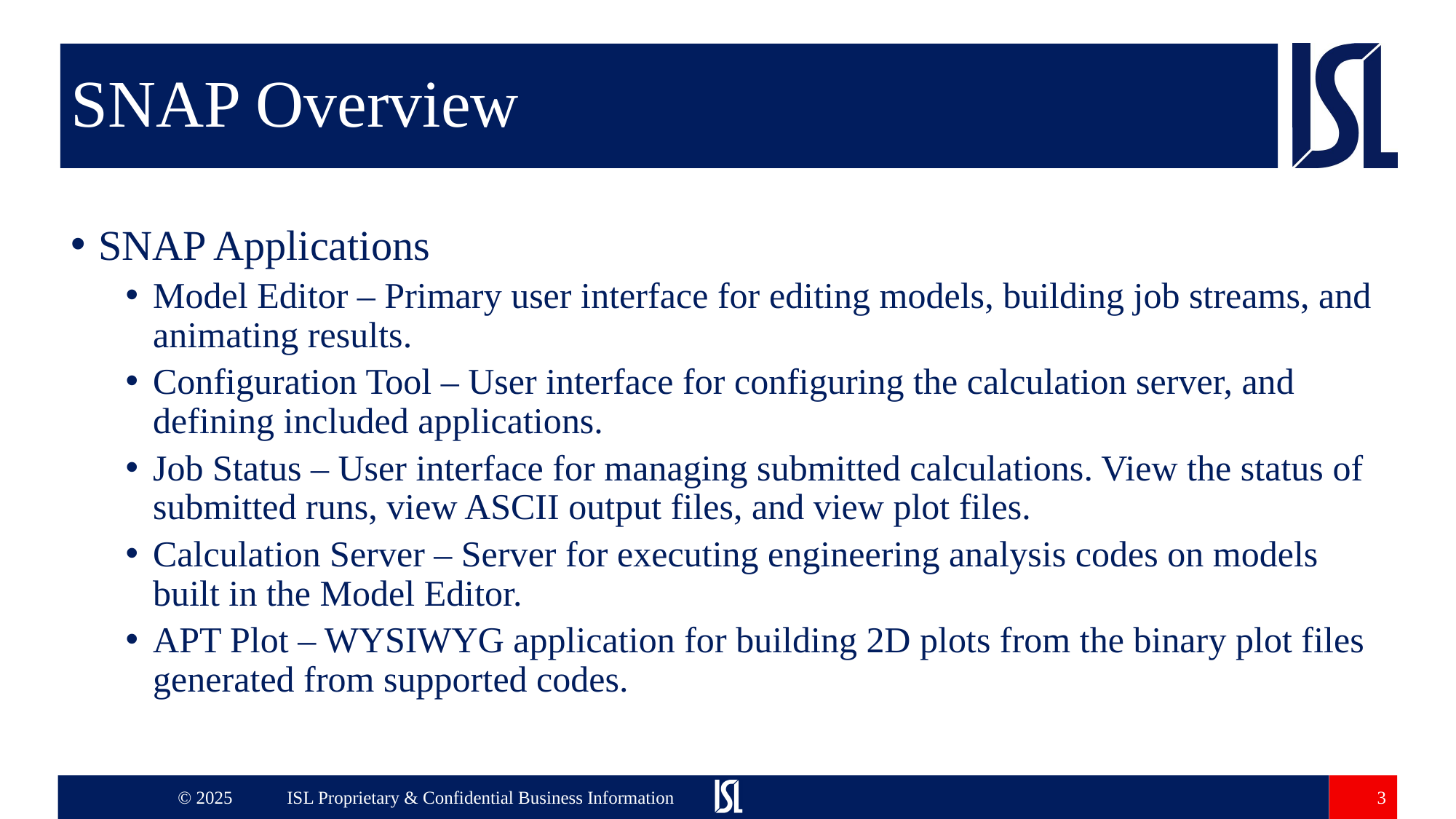

# SNAP Overview
SNAP Applications
Model Editor – Primary user interface for editing models, building job streams, and animating results.
Configuration Tool – User interface for configuring the calculation server, and defining included applications.
Job Status – User interface for managing submitted calculations. View the status of submitted runs, view ASCII output files, and view plot files.
Calculation Server – Server for executing engineering analysis codes on models built in the Model Editor.
APT Plot – WYSIWYG application for building 2D plots from the binary plot files generated from supported codes.

3